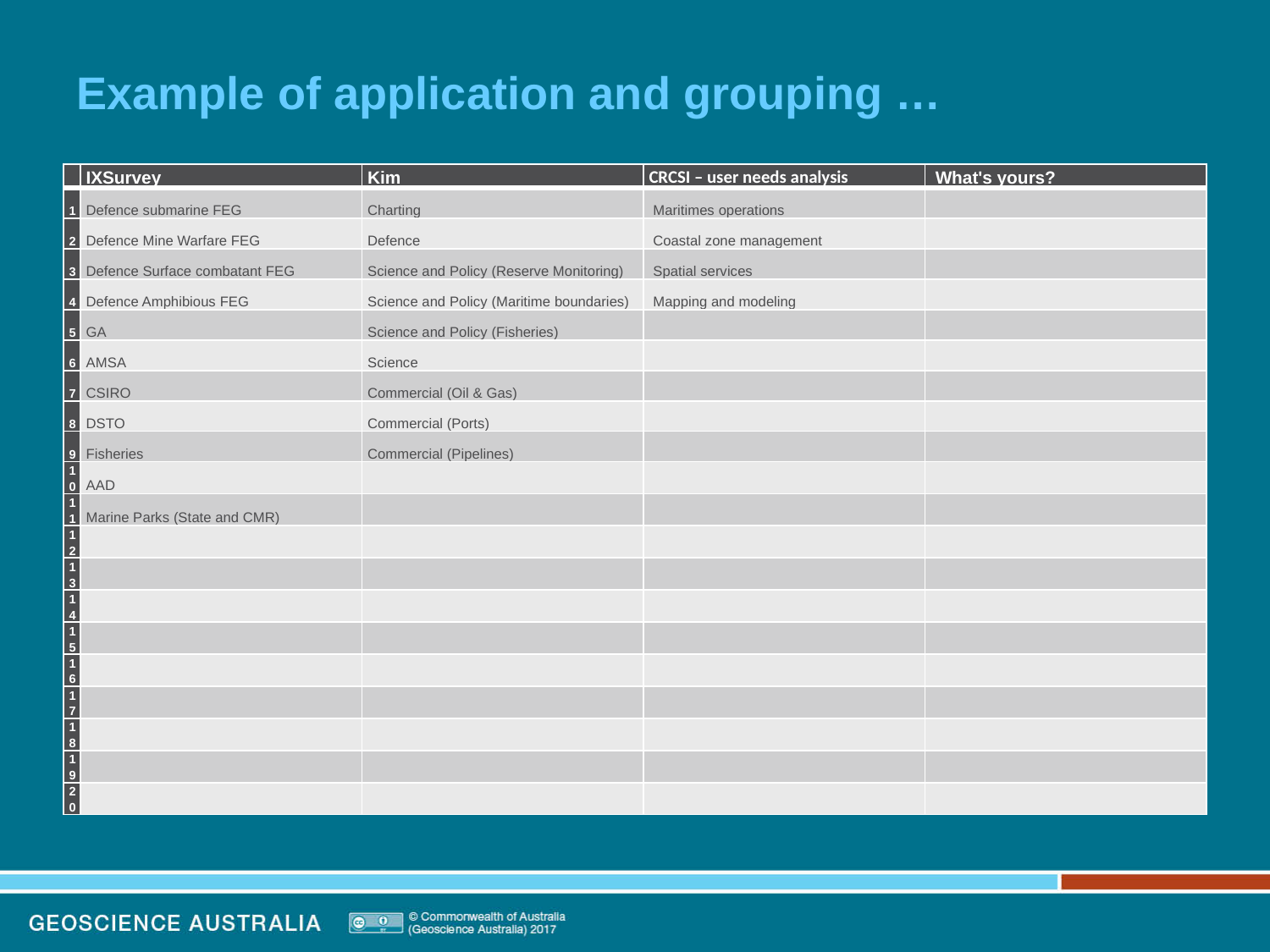

# Example of application and grouping …
|  | IXSurvey | Kim | CRCSI – user needs analysis | What's yours? |
| --- | --- | --- | --- | --- |
| 1 | Defence submarine FEG | Charting | Maritimes operations |  |
| 2 | Defence Mine Warfare FEG | Defence | Coastal zone management |  |
| 3 | Defence Surface combatant FEG | Science and Policy (Reserve Monitoring) | Spatial services |  |
| 4 | Defence Amphibious FEG | Science and Policy (Maritime boundaries) | Mapping and modeling |  |
| 5 | GA | Science and Policy (Fisheries) |  |  |
| 6 | AMSA | Science |  |  |
| 7 | CSIRO | Commercial (Oil & Gas) |  |  |
| 8 | DSTO | Commercial (Ports) |  |  |
| 9 | Fisheries | Commercial (Pipelines) |  |  |
| 10 | AAD |  |  |  |
| 11 | Marine Parks (State and CMR) |  |  |  |
| 12 |  |  |  |  |
| 13 |  |  |  |  |
| 14 |  |  |  |  |
| 15 |  |  |  |  |
| 16 |  |  |  |  |
| 17 |  |  |  |  |
| 18 |  |  |  |  |
| 19 |  |  |  |  |
| 20 |  |  |  |  |